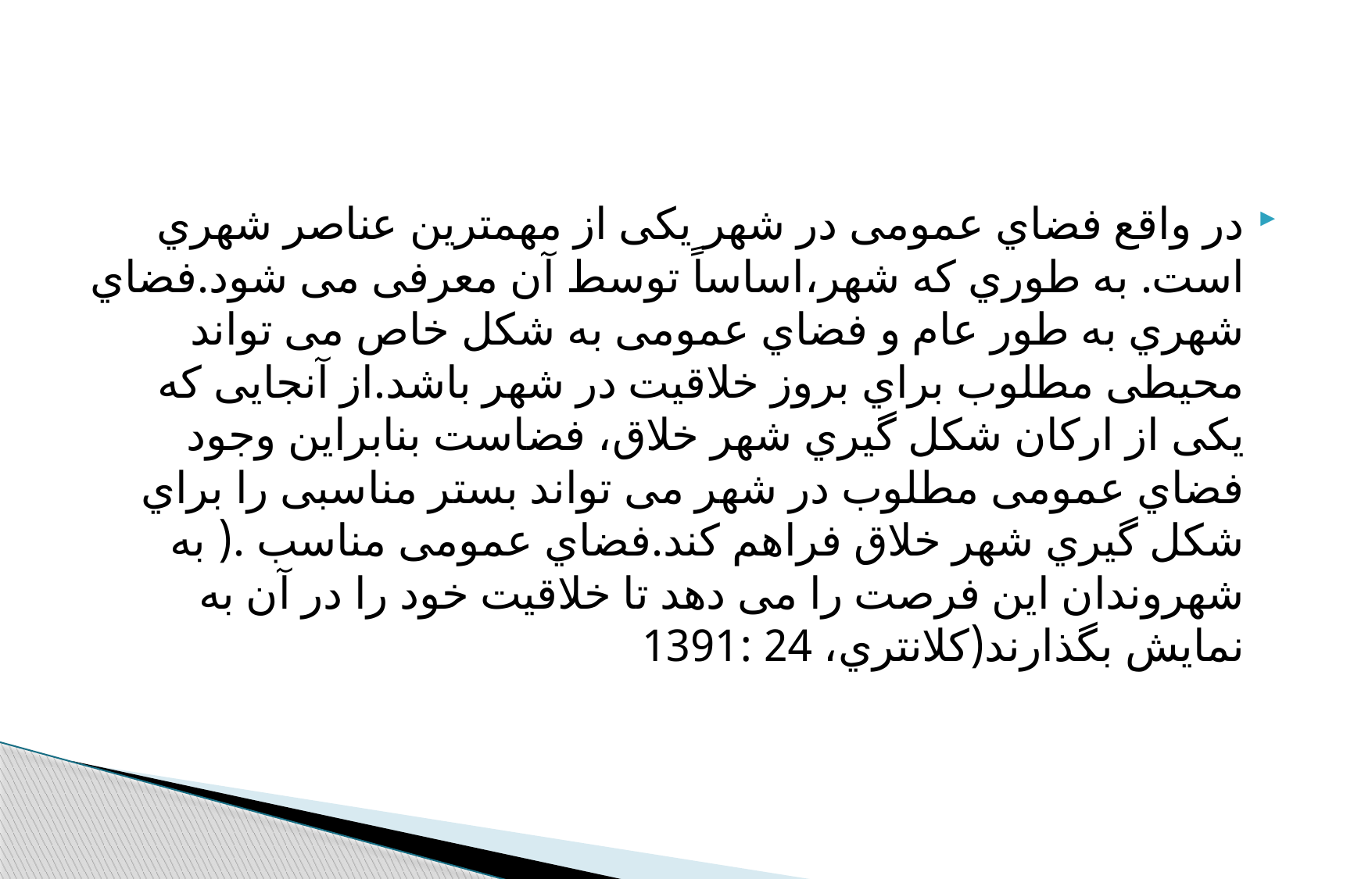

#
در واقع فضاي عمومی در شهر یکی از مهمترین عناصر شهري است. به طوري که شهر،اساساً توسط آن معرفی می شود.فضاي شهري به طور عام و فضاي عمومی به شکل خاص می تواند محیطی مطلوب براي بروز خلاقیت در شهر باشد.از آنجایی که یکی از ارکان شکل گیري شهر خلاق، فضاست بنابراین وجود فضاي عمومی مطلوب در شهر می تواند بستر مناسبی را براي شکل گیري شهر خلاق فراهم کند.فضاي عمومی مناسب .( به شهروندان این فرصت را می دهد تا خلاقیت خود را در آن به نمایش بگذارند(کلانتري، 24 :1391